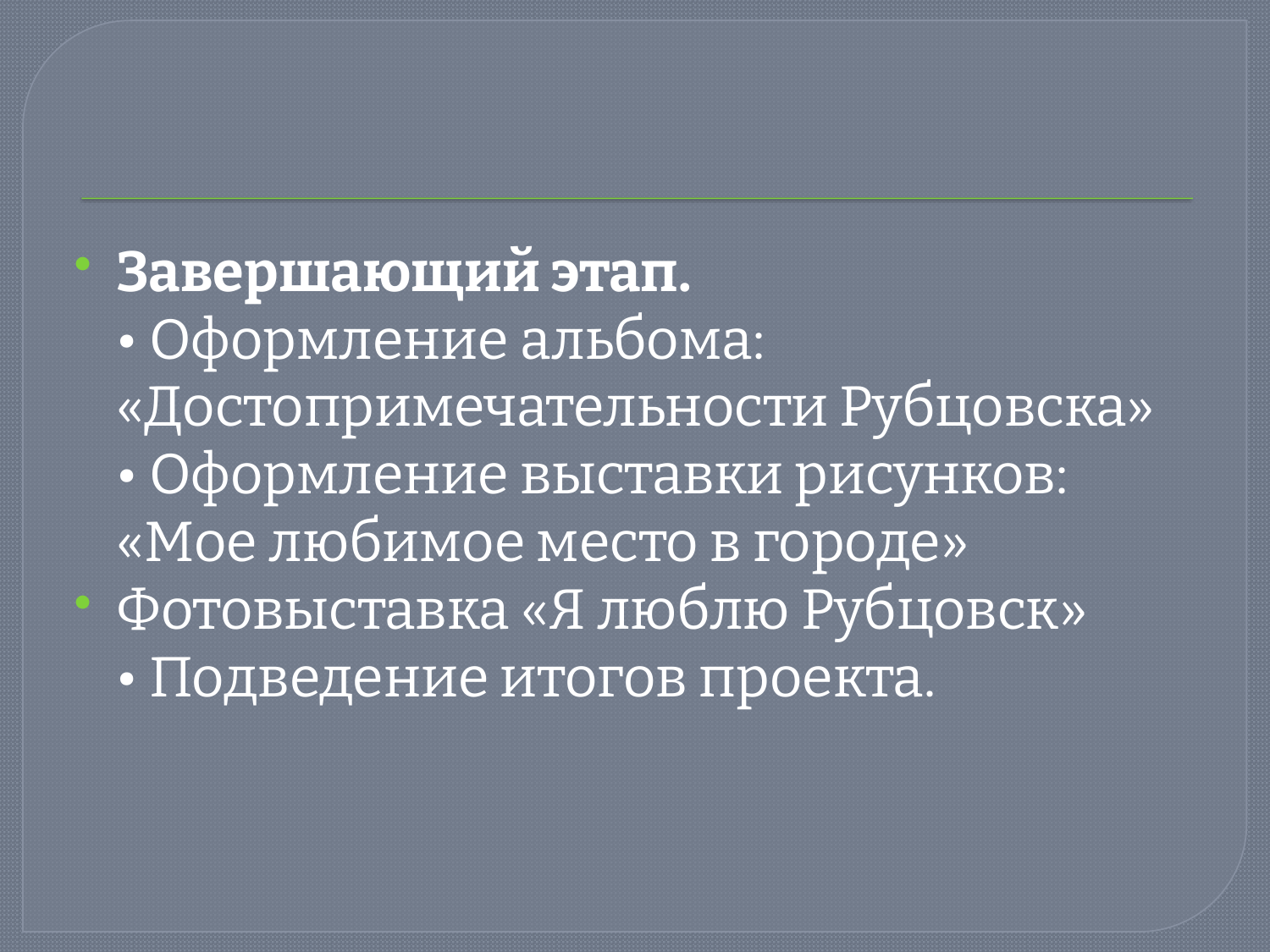

Завершающий этап. 
• Оформление альбома: «Достопримечательности Рубцовска»
• Оформление выставки рисунков: «Мое любимое место в городе»
Фотовыставка «Я люблю Рубцовск»
• Подведение итогов проекта.